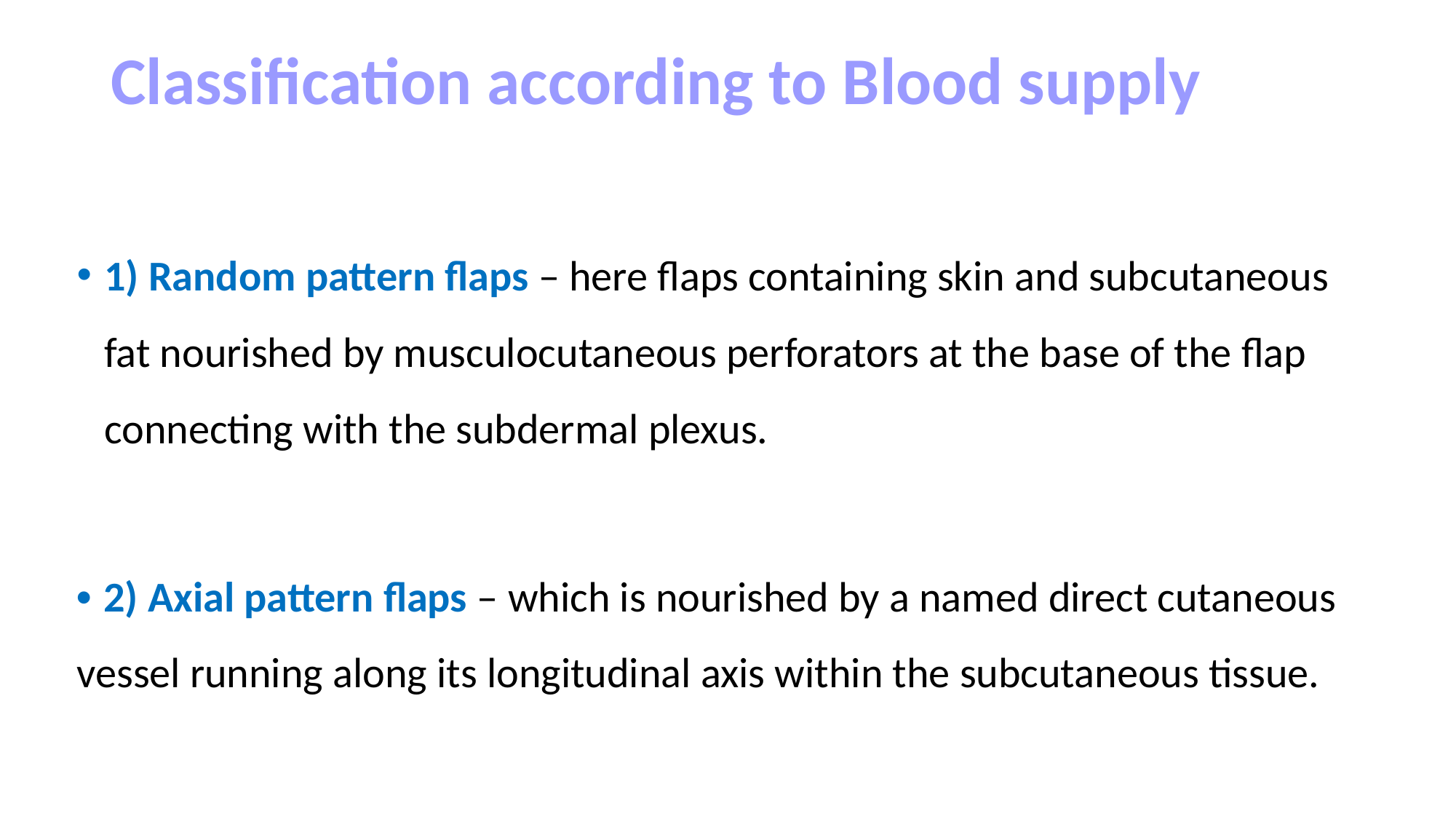

# Classification according to Blood supply
1) Random pattern flaps – here flaps containing skin and subcutaneous fat nourished by musculocutaneous perforators at the base of the flap connecting with the subdermal plexus.
• 2) Axial pattern flaps – which is nourished by a named direct cutaneous vessel running along its longitudinal axis within the subcutaneous tissue.